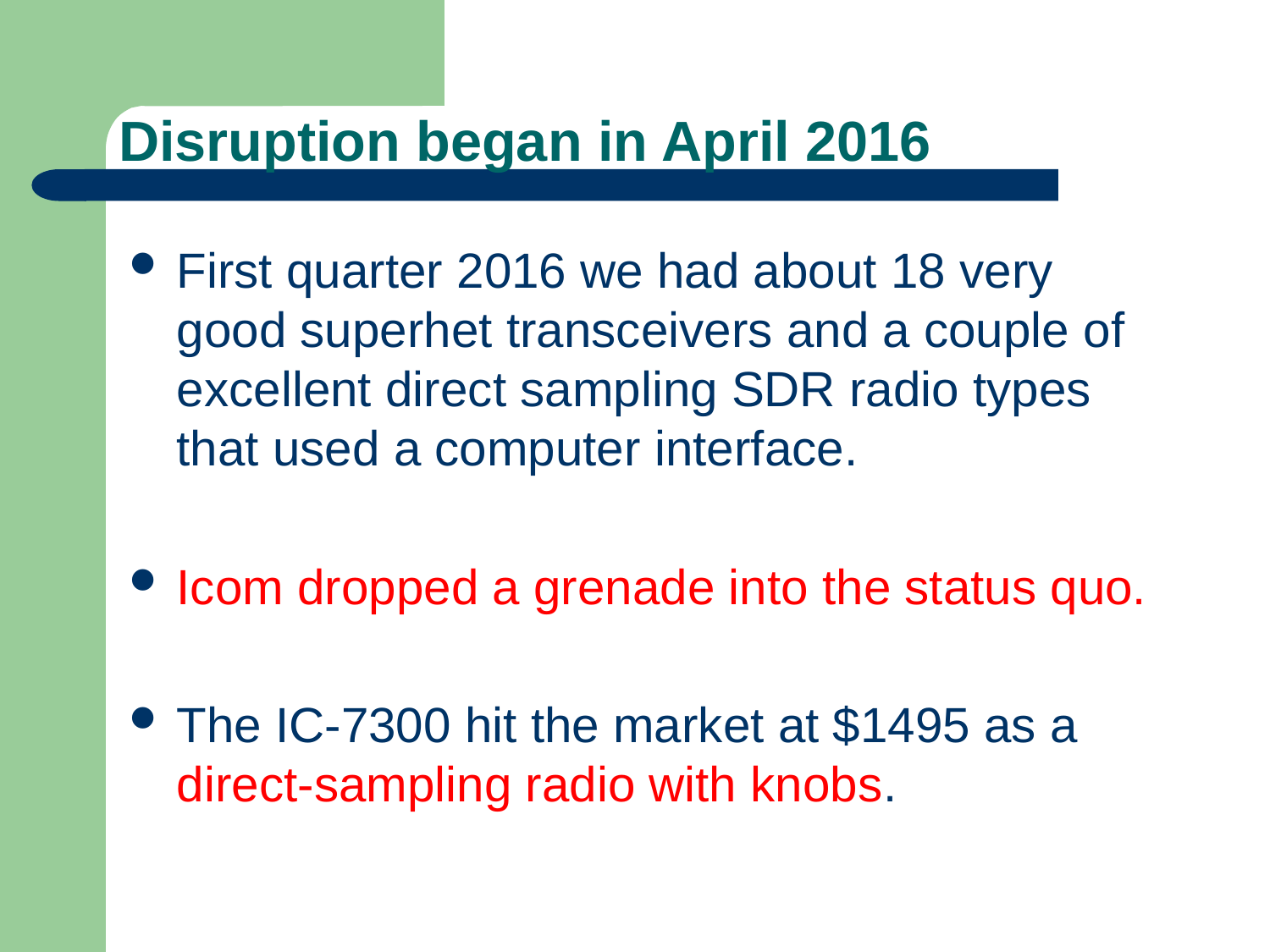

# Disruption began in April 2016
First quarter 2016 we had about 18 very good superhet transceivers and a couple of excellent direct sampling SDR radio types that used a computer interface.

Icom dropped a grenade into the status quo.

The IC-7300 hit the market at $1495 as a direct-sampling radio with knobs.